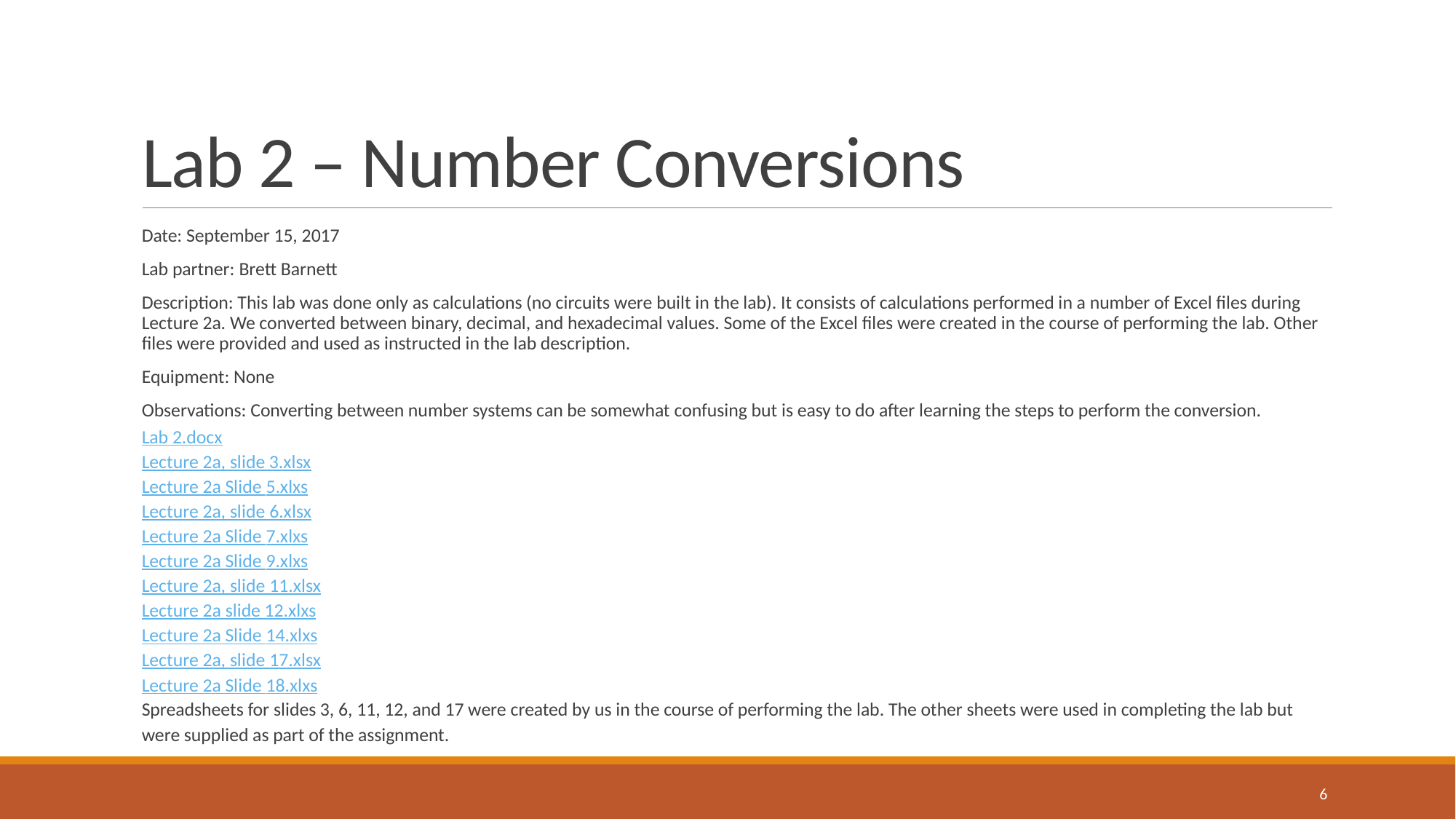

# Lab 2 – Number Conversions
Date: September 15, 2017
Lab partner: ­­­­­­­­­­­­­­­­Brett Barnett
Description: This lab was done only as calculations (no circuits were built in the lab). It consists of calculations performed in a number of Excel files during Lecture 2a. We converted between binary, decimal, and hexadecimal values. Some of the Excel files were created in the course of performing the lab. Other files were provided and used as instructed in the lab description.
Equipment: None
Observations: Converting between number systems can be somewhat confusing but is easy to do after learning the steps to perform the conversion.
Lab 2.docx
Lecture 2a, slide 3.xlsx
Lecture 2a Slide 5.xlxs
Lecture 2a, slide 6.xlsx
Lecture 2a Slide 7.xlxs
Lecture 2a Slide 9.xlxs
Lecture 2a, slide 11.xlsx
Lecture 2a slide 12.xlxs
Lecture 2a Slide 14.xlxs
Lecture 2a, slide 17.xlsx
Lecture 2a Slide 18.xlxs
Spreadsheets for slides 3, 6, 11, 12, and 17 were created by us in the course of performing the lab. The other sheets were used in completing the lab but were supplied as part of the assignment.
6